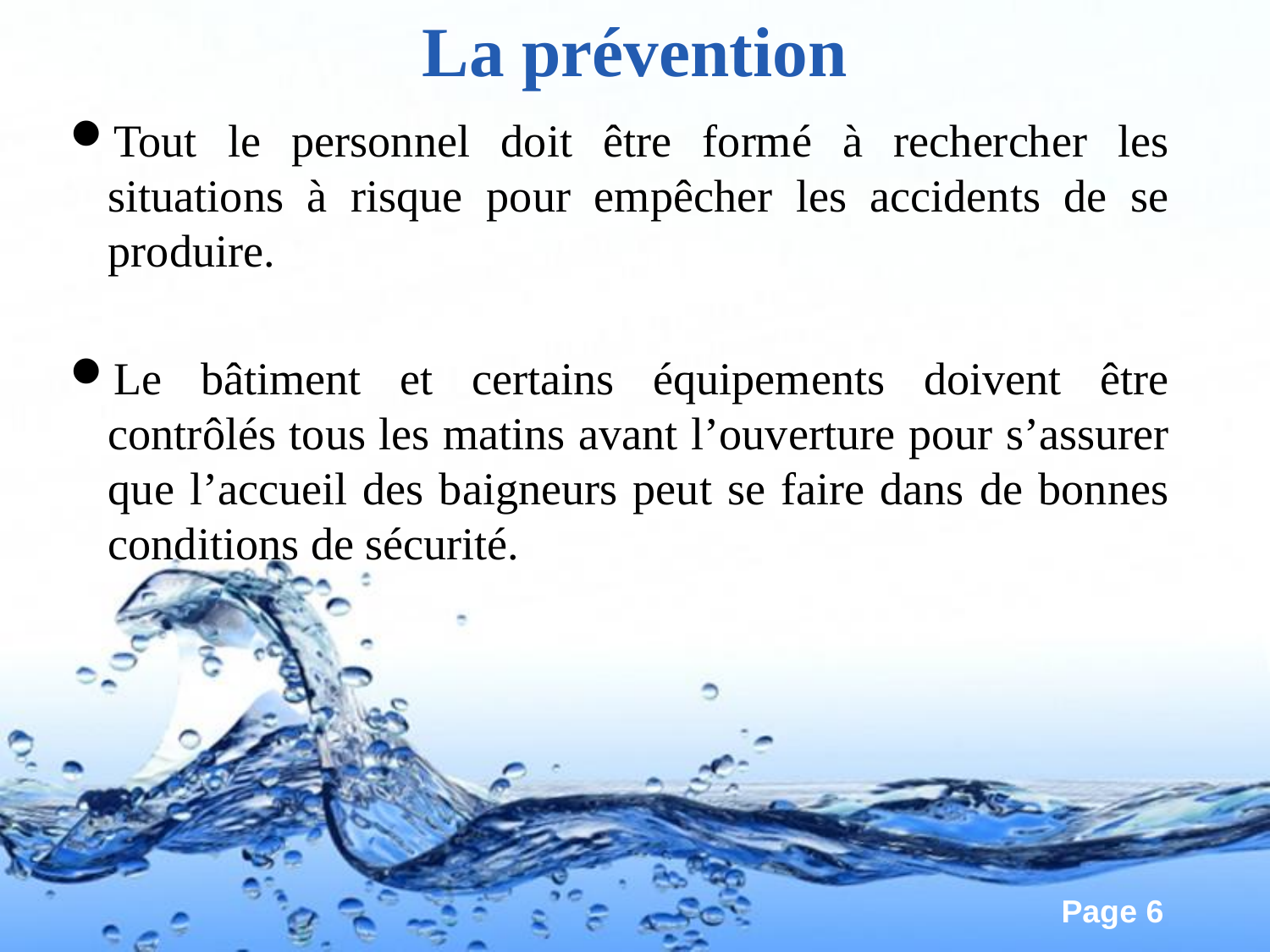

La prévention
Tout le personnel doit être formé à rechercher les situations à risque pour empêcher les accidents de se produire.

Le bâtiment et certains équipements doivent être contrôlés tous les matins avant l’ouverture pour s’assurer que l’accueil des baigneurs peut se faire dans de bonnes conditions de sécurité.